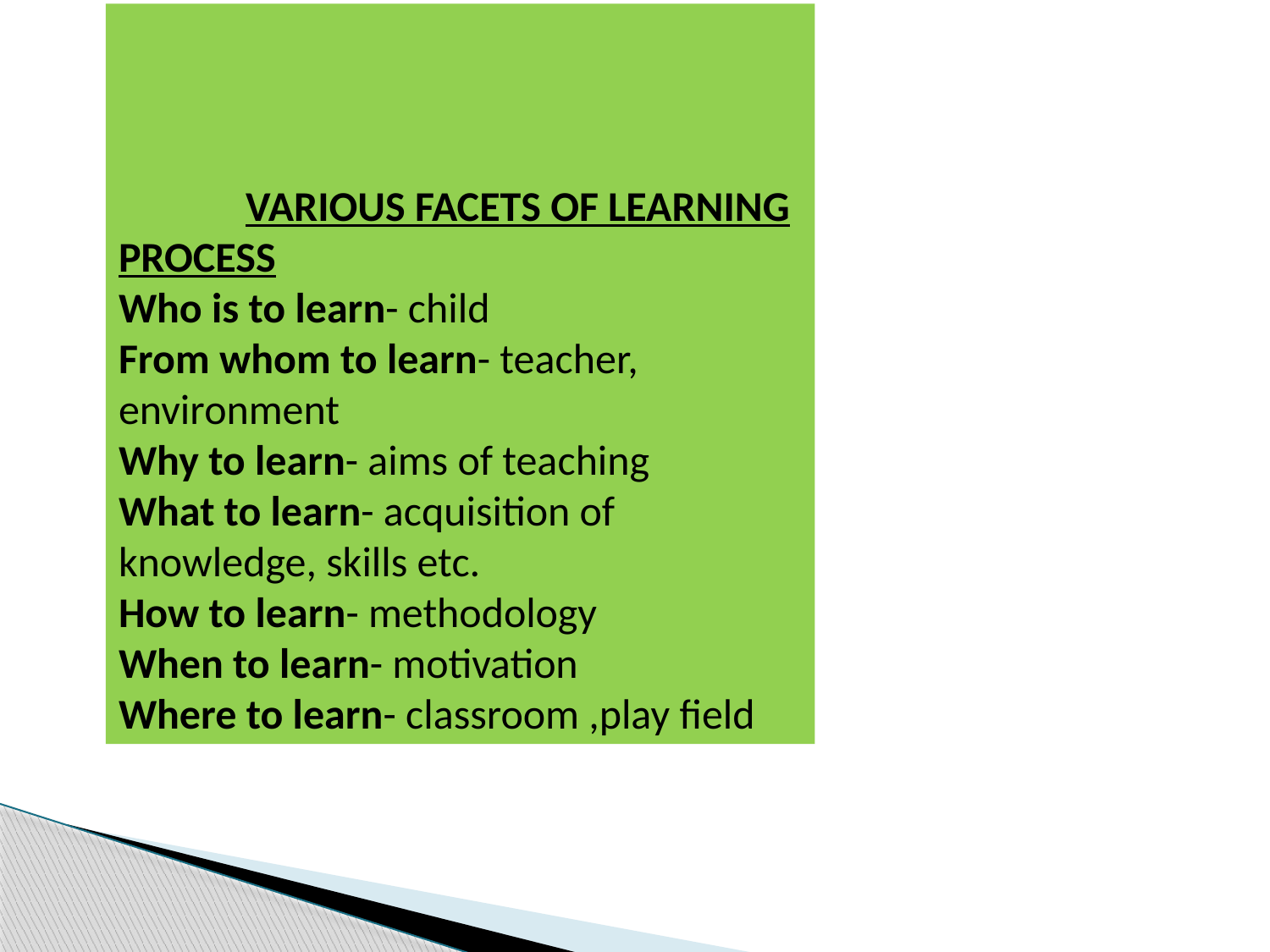

VARIOUS FACETS OF LEARNING PROCESS
Who is to learn- child
From whom to learn- teacher, environment
Why to learn- aims of teaching
What to learn- acquisition of knowledge, skills etc.
How to learn- methodology
When to learn- motivation
Where to learn- classroom ,play field